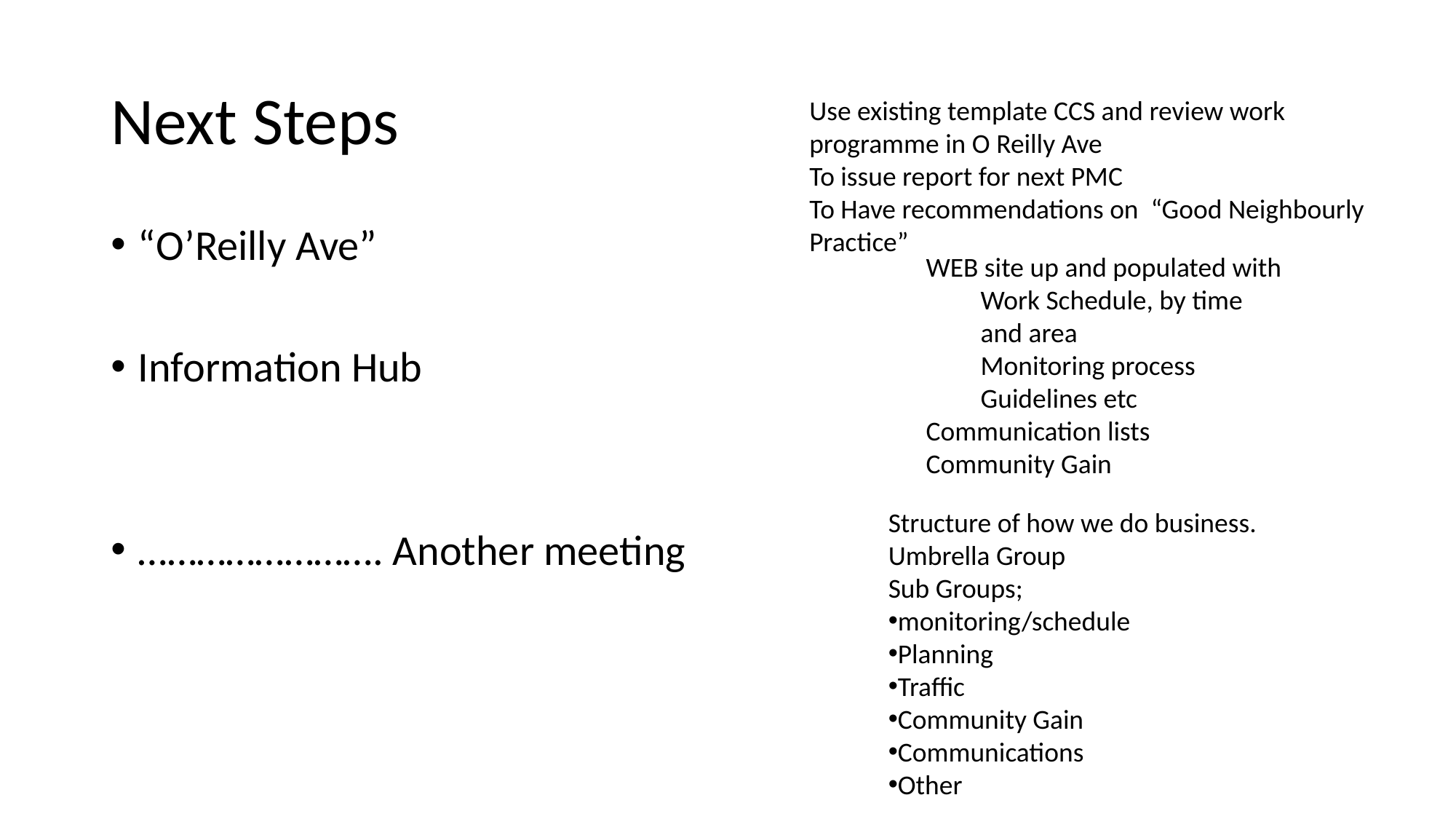

# Next Steps
Use existing template CCS and review work programme in O Reilly Ave
To issue report for next PMC
To Have recommendations on  “Good Neighbourly Practice”
“O’Reilly Ave”

Information Hub

……………………. Another meeting

WEB site up and populated with
Work Schedule, by time and area
Monitoring process
Guidelines etc
Communication lists
Community Gain

Structure of how we do business.
Umbrella Group
Sub Groups;
monitoring/schedule
Planning
Traffic
Community Gain
Communications
Other